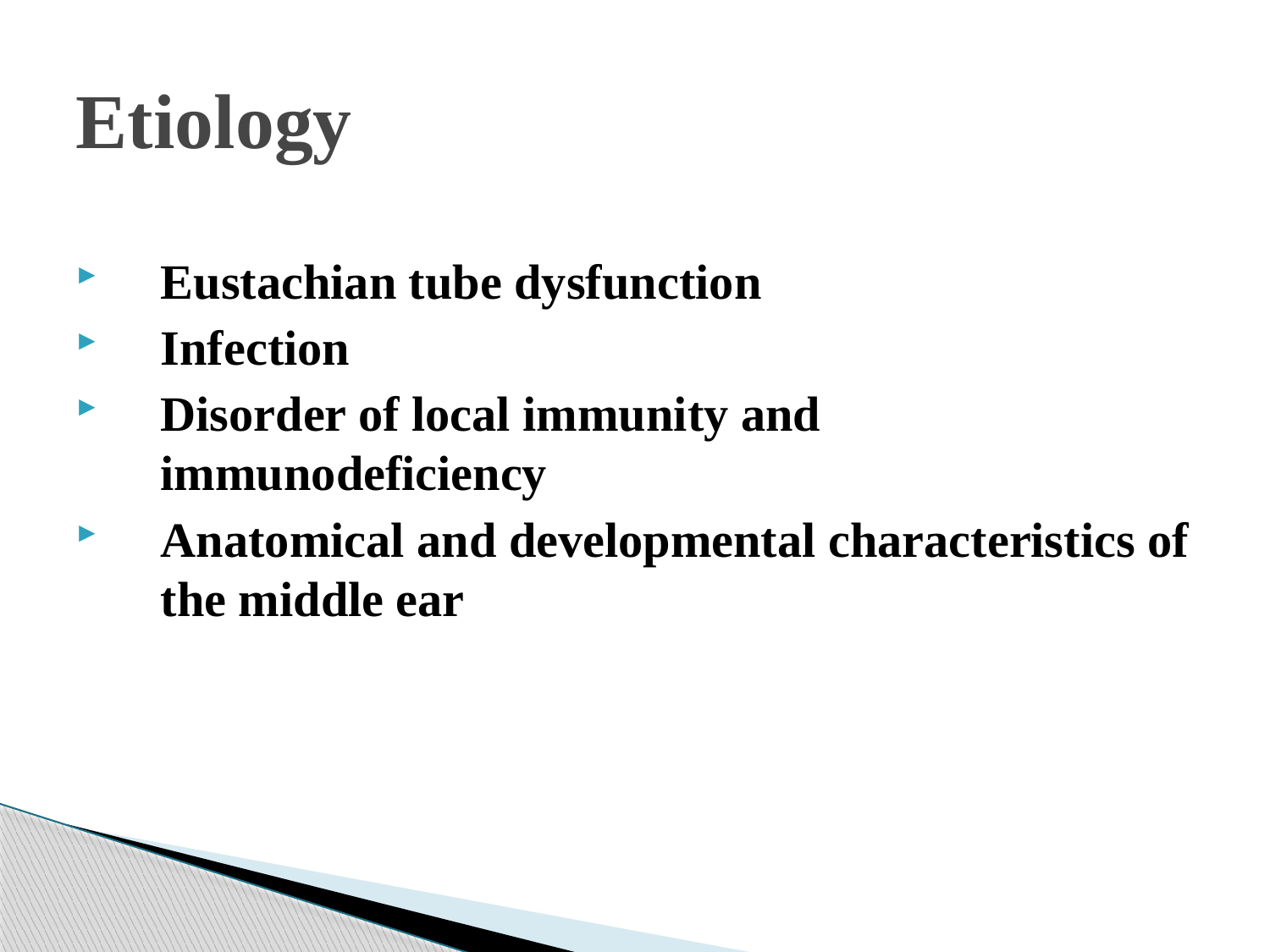

# Etiology
Eustachian tube dysfunction
Infection
Disorder of local immunity and immunodeficiency
Anatomical and developmental characteristics of the middle ear